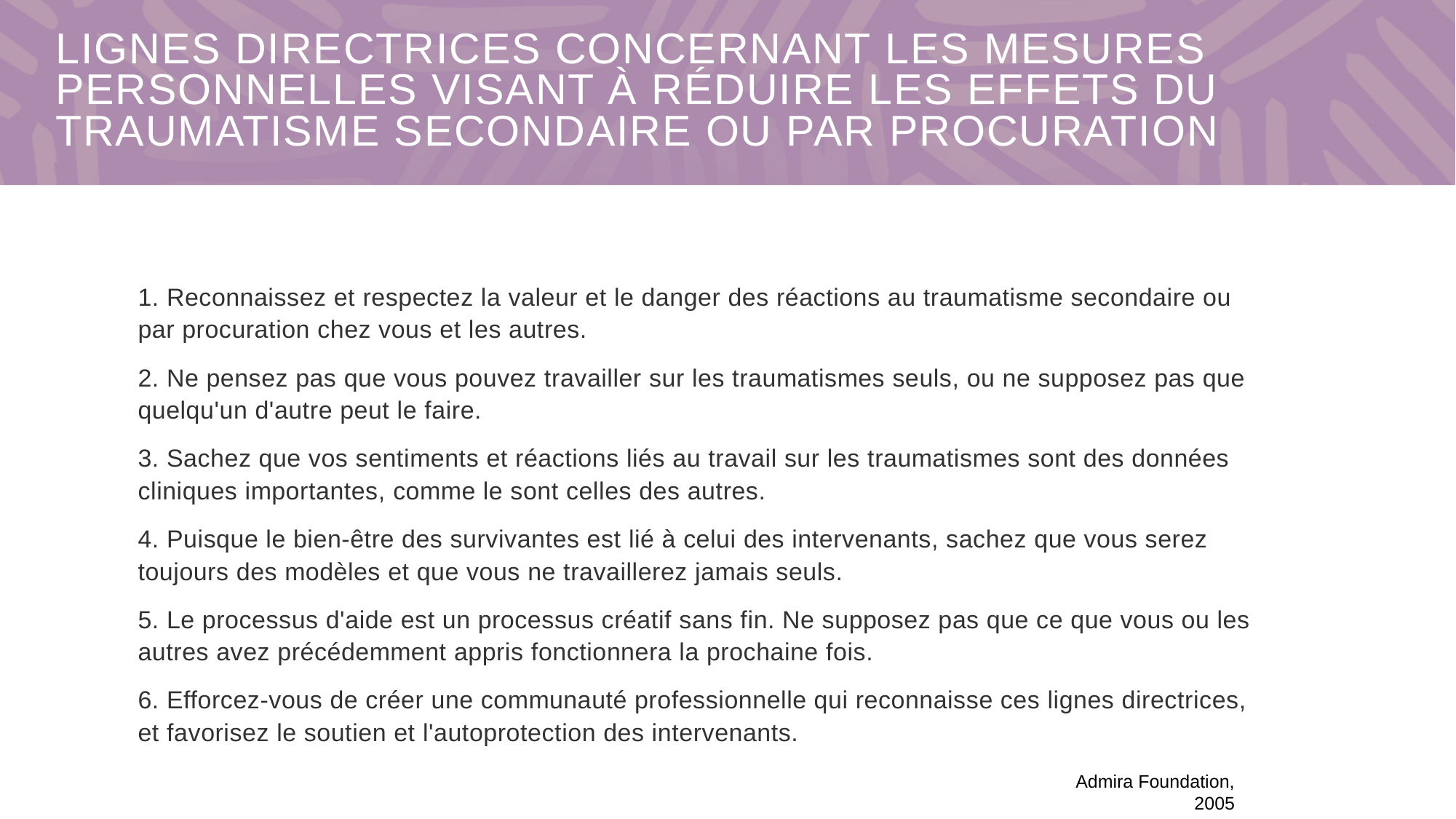

# Lignes directrices concernant les mesures personnelles visant à réduire les effets du traumatisme secondaire ou par procuration
1. Reconnaissez et respectez la valeur et le danger des réactions au traumatisme secondaire ou par procuration chez vous et les autres.
2. Ne pensez pas que vous pouvez travailler sur les traumatismes seuls, ou ne supposez pas que quelqu'un d'autre peut le faire.
3. Sachez que vos sentiments et réactions liés au travail sur les traumatismes sont des données cliniques importantes, comme le sont celles des autres.
4. Puisque le bien-être des survivantes est lié à celui des intervenants, sachez que vous serez toujours des modèles et que vous ne travaillerez jamais seuls.
5. Le processus d'aide est un processus créatif sans fin. Ne supposez pas que ce que vous ou les autres avez précédemment appris fonctionnera la prochaine fois.
6. Efforcez-vous de créer une communauté professionnelle qui reconnaisse ces lignes directrices, et favorisez le soutien et l'autoprotection des intervenants.
Admira Foundation, 2005